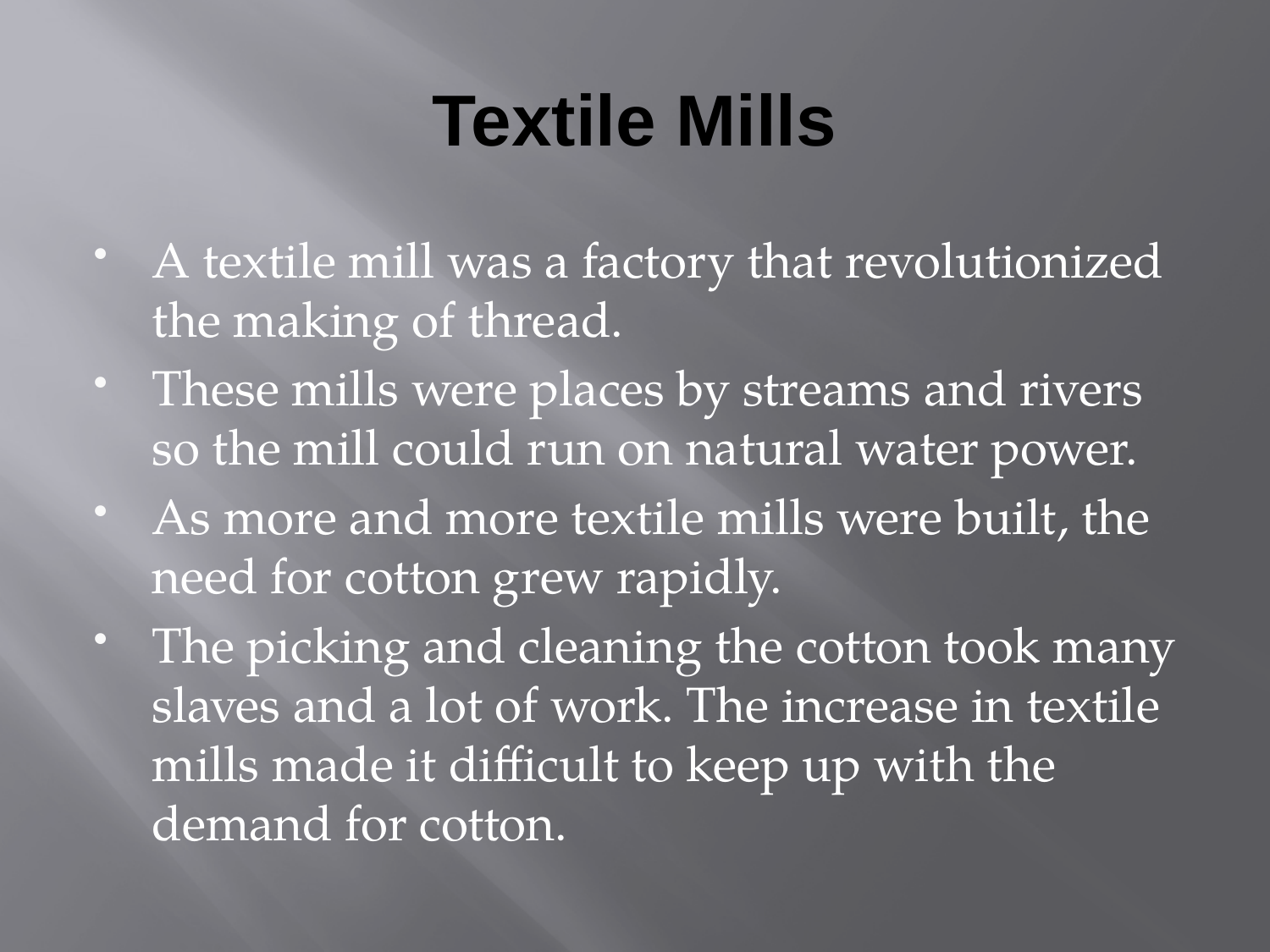

# Textile Mills
A textile mill was a factory that revolutionized the making of thread.
These mills were places by streams and rivers so the mill could run on natural water power.
As more and more textile mills were built, the need for cotton grew rapidly.
The picking and cleaning the cotton took many slaves and a lot of work. The increase in textile mills made it difficult to keep up with the demand for cotton.